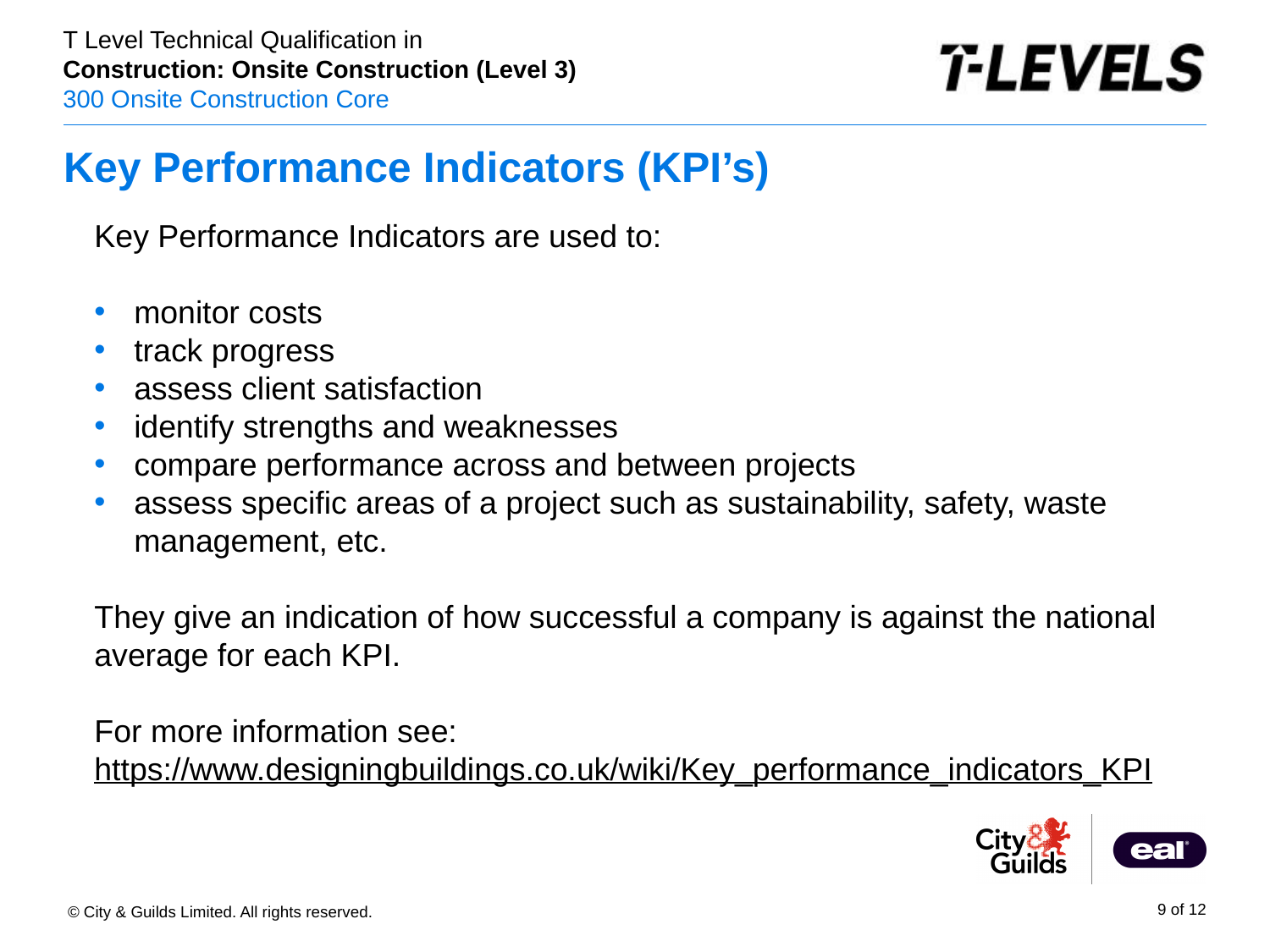

# Key Performance Indicators (KPI’s)

PowerPoint presentation
Key Performance Indicators are used to:

monitor costs
track progress
assess client satisfaction
identify strengths and weaknesses
compare performance across and between projects
assess specific areas of a project such as sustainability, safety, waste management, etc.

They give an indication of how successful a company is against the national average for each KPI.

For more information see:
https://www.designingbuildings.co.uk/wiki/Key_performance_indicators_KPI